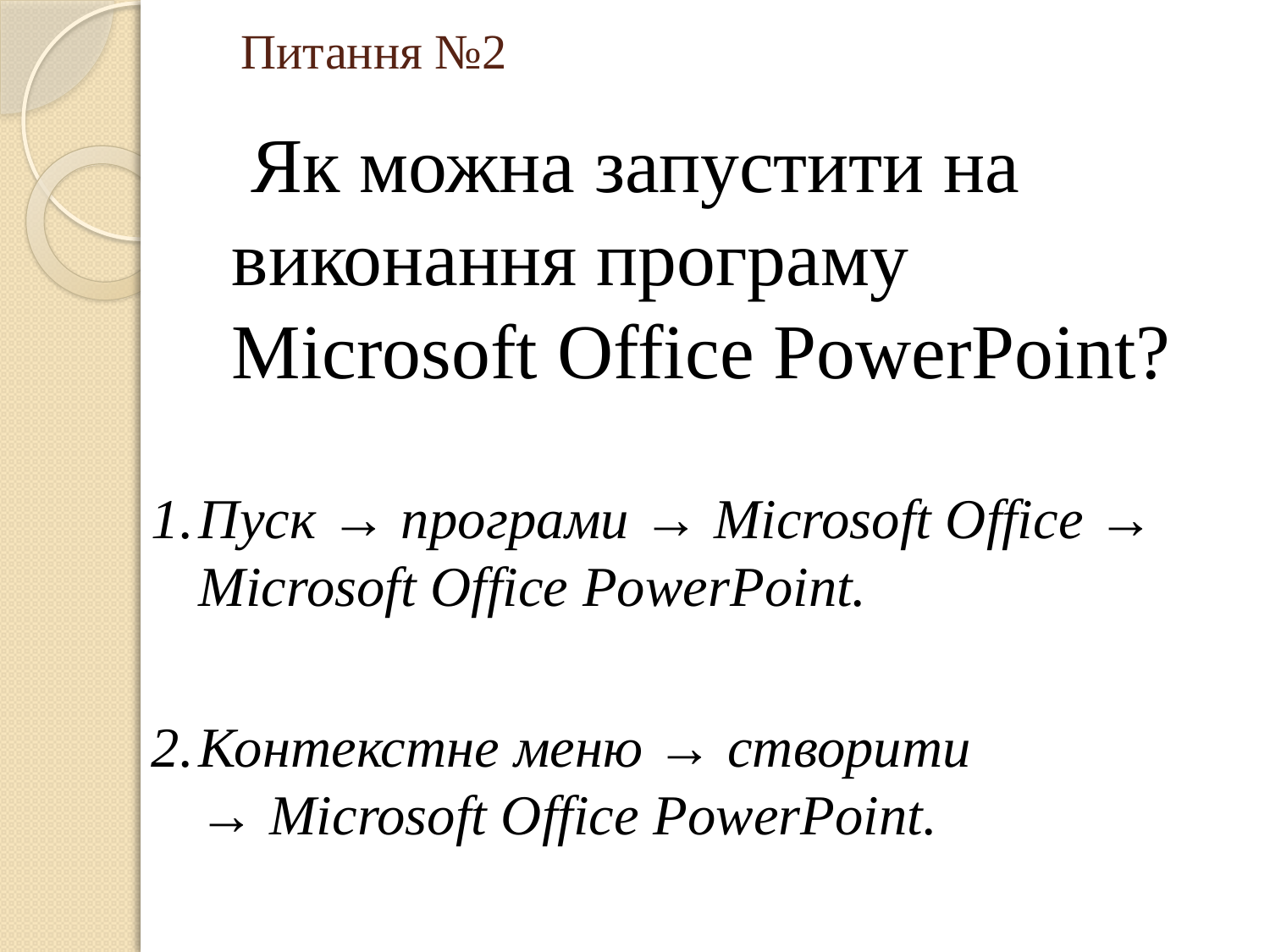

# Питання №2
   Як можна запустити на виконання програму Microsoft Office PowerPoint?
Пуск → програми → Microsoft Office → Microsoft Office PowerPoint.

Контекстне меню → створити → Microsoft Office PowerPoint.